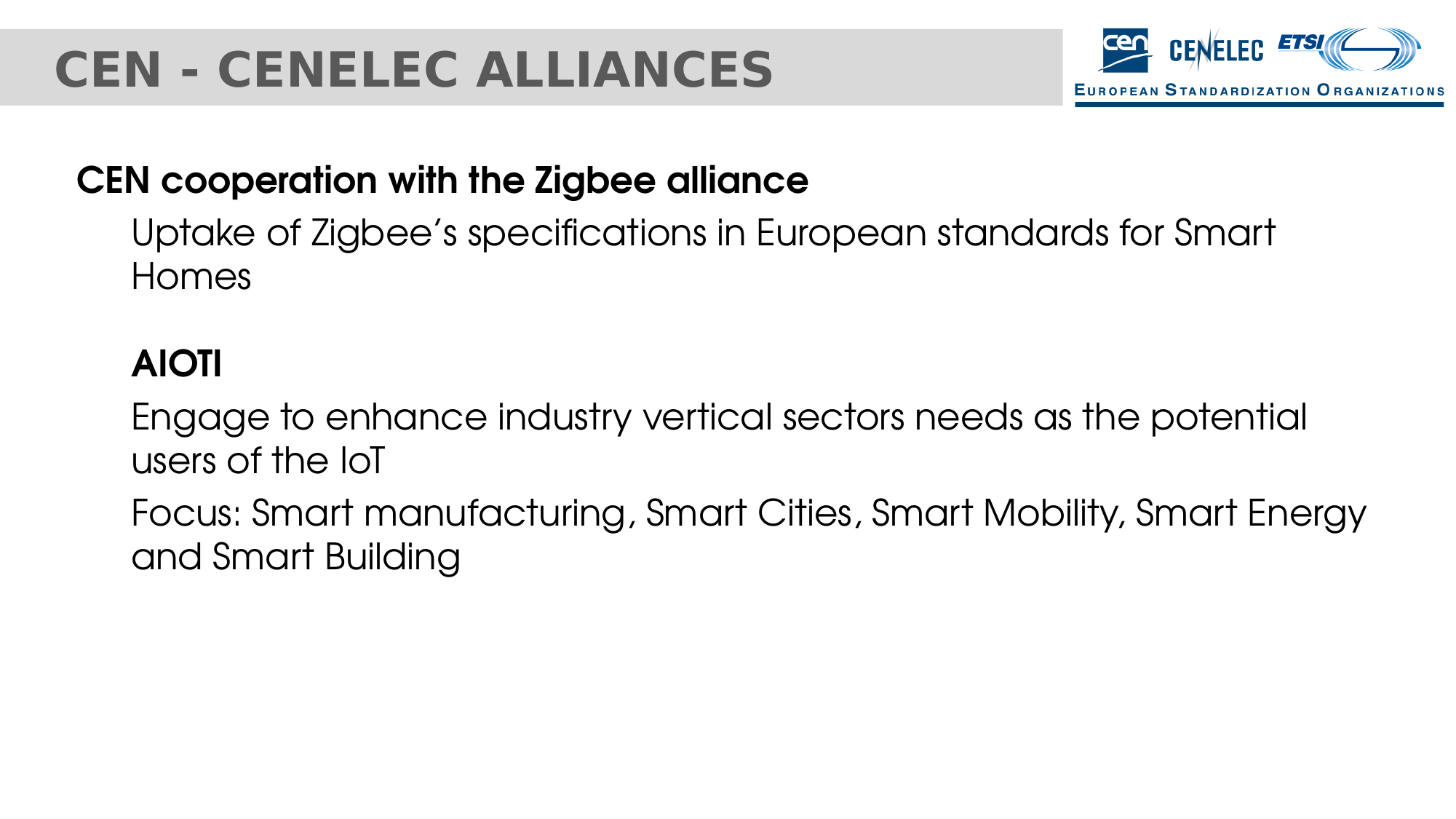

# CEN - CENELEC ALLIANCES
CEN cooperation with the Zigbee alliance
Uptake of Zigbee’s specifications in European standards for Smart Homes

AIOTI
Engage to enhance industry vertical sectors needs as the potential users of the IoT
Focus: Smart manufacturing, Smart Cities, Smart Mobility, Smart Energy and Smart Building